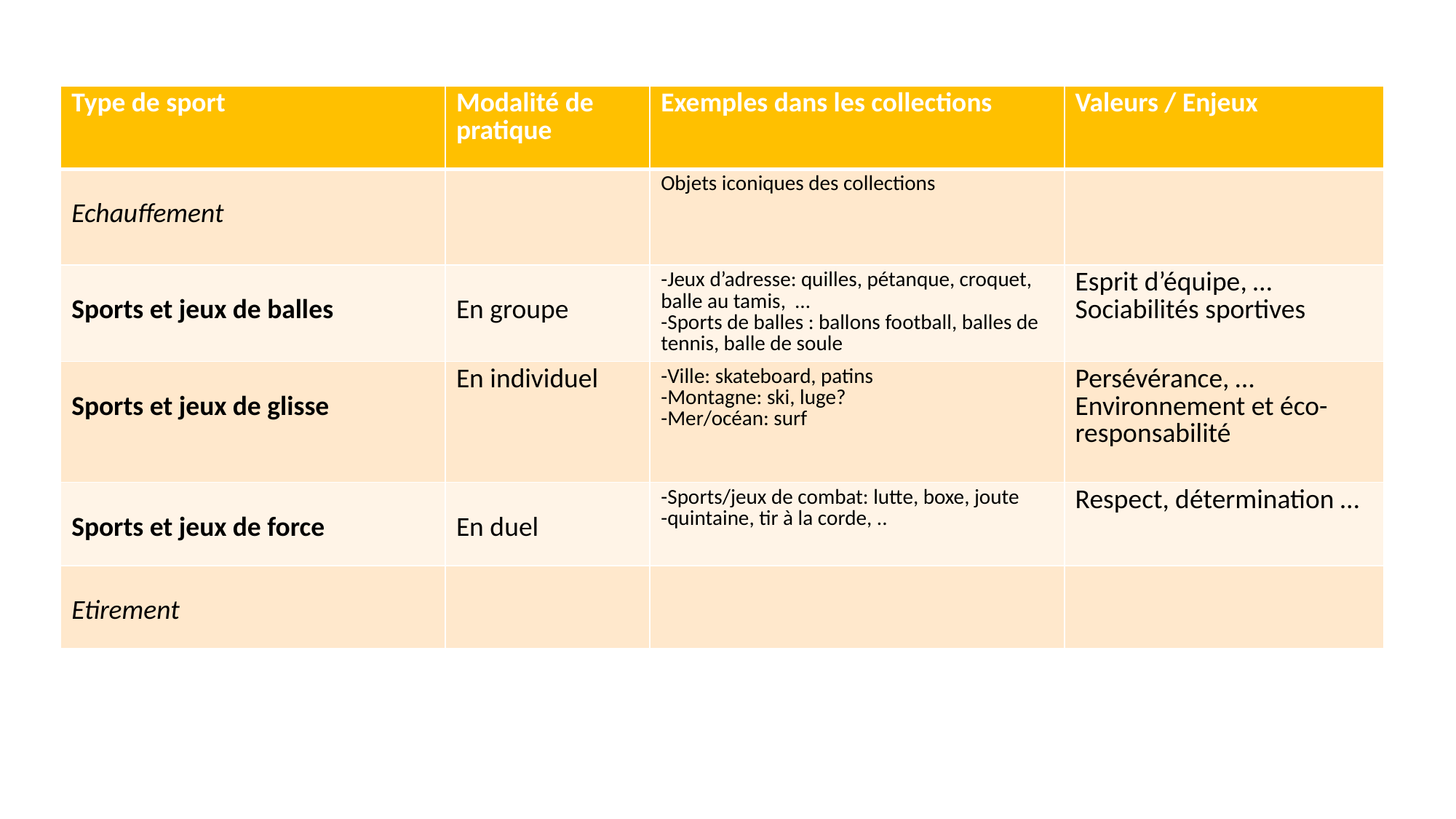

| Type de sport | Modalité de pratique | Exemples dans les collections | Valeurs / Enjeux |
| --- | --- | --- | --- |
| Echauffement |  | Objets iconiques des collections |  |
| Sports et jeux de balles | En groupe | -Jeux d’adresse: quilles, pétanque, croquet, balle au tamis, … -Sports de balles : ballons football, balles de tennis, balle de soule | Esprit d’équipe, … Sociabilités sportives |
| Sports et jeux de glisse | En individuel | -Ville: skateboard, patins -Montagne: ski, luge? -Mer/océan: surf | Persévérance, … Environnement et éco-responsabilité |
| Sports et jeux de force | En duel | -Sports/jeux de combat: lutte, boxe, joute -quintaine, tir à la corde, .. | Respect, détermination … |
| Etirement |  |  |  |